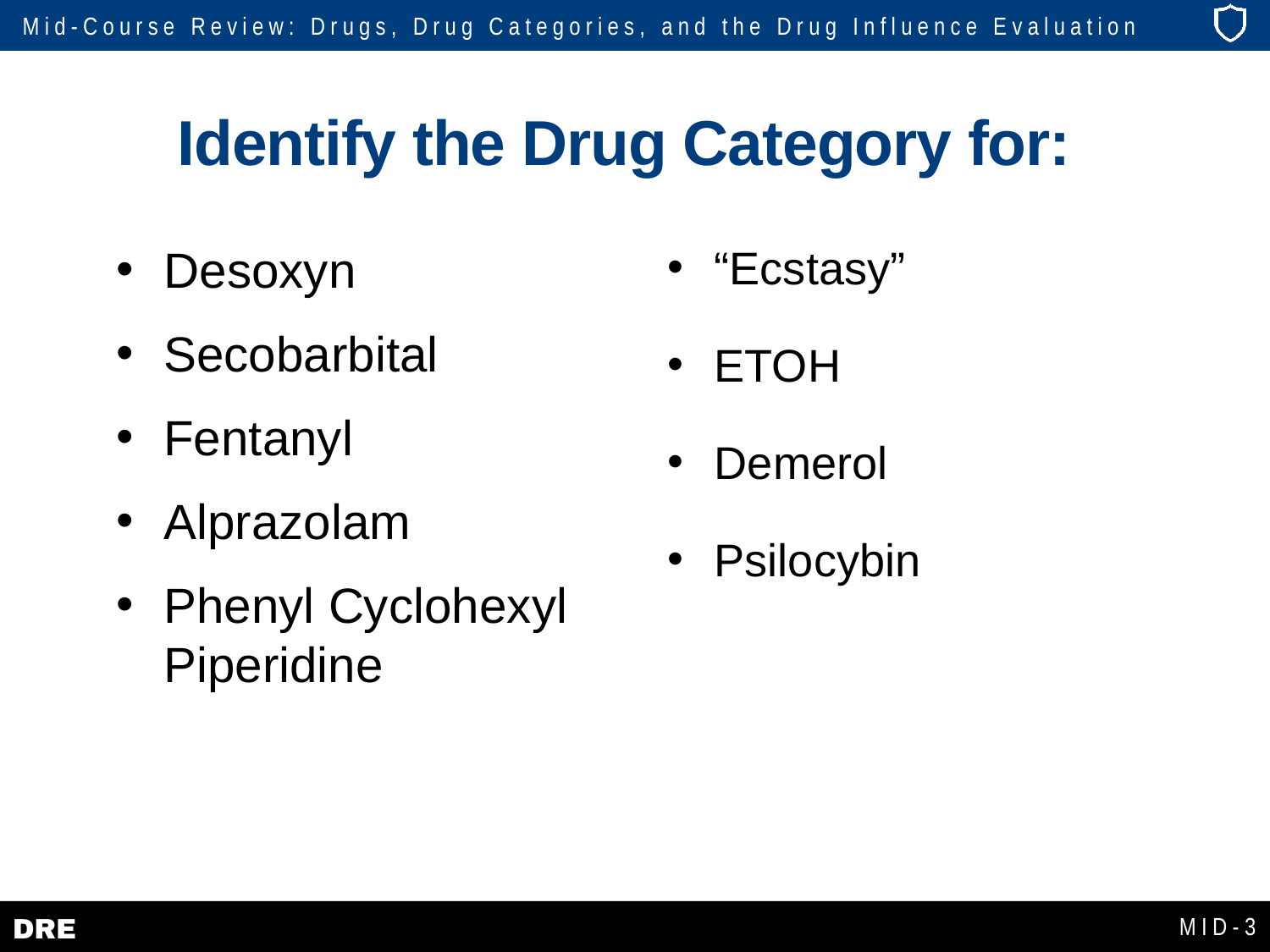

# Identify the Drug Category for:
Desoxyn
Secobarbital
Fentanyl
Alprazolam
Phenyl Cyclohexyl Piperidine
“Ecstasy”
ETOH
Demerol
Psilocybin

MID-3